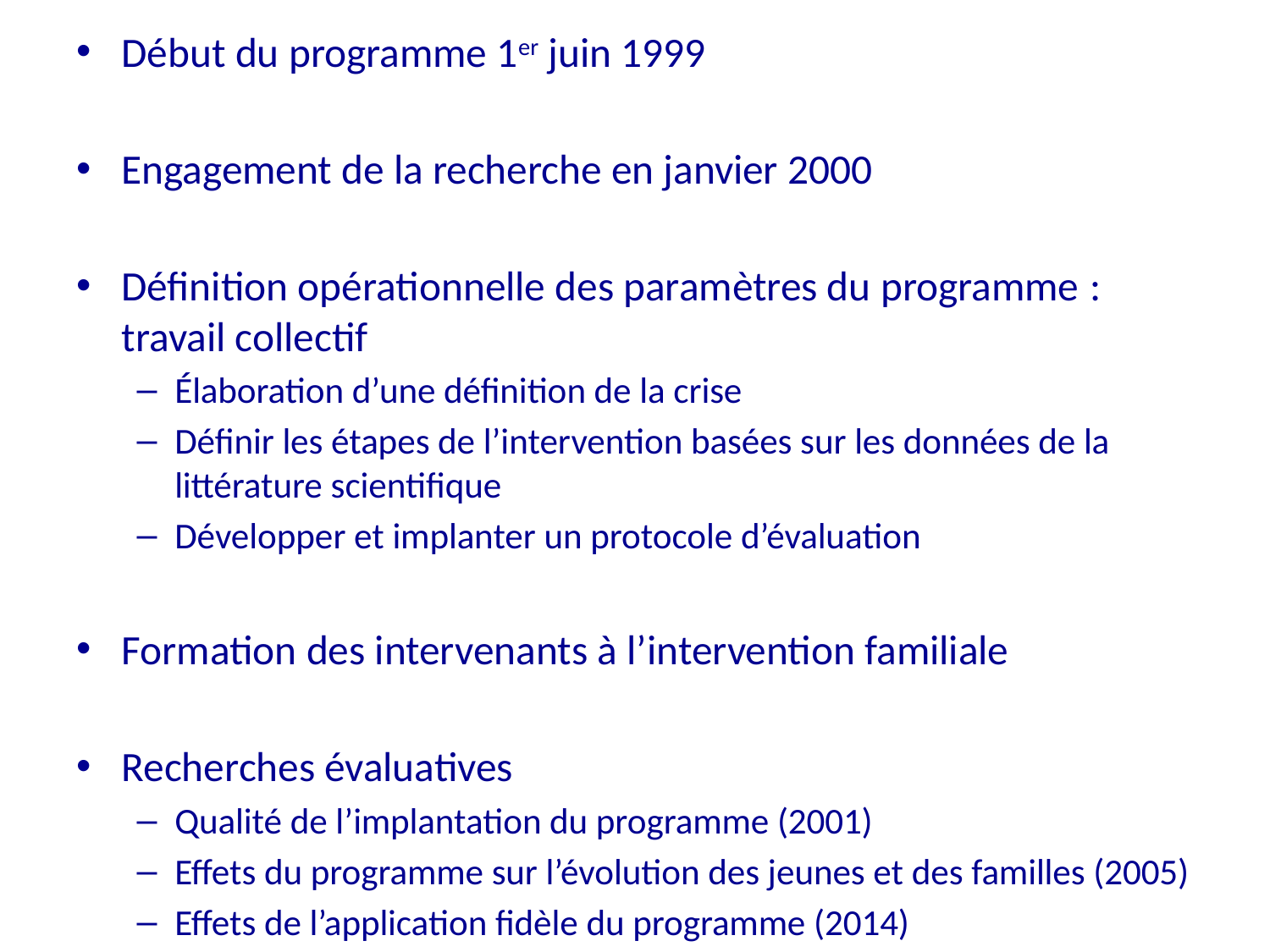

Début du programme 1er juin 1999

Engagement de la recherche en janvier 2000

Définition opérationnelle des paramètres du programme : travail collectif
Élaboration d’une définition de la crise
Définir les étapes de l’intervention basées sur les données de la littérature scientifique
Développer et implanter un protocole d’évaluation

Formation des intervenants à l’intervention familiale

Recherches évaluatives
Qualité de l’implantation du programme (2001)
Effets du programme sur l’évolution des jeunes et des familles (2005)
Effets de l’application fidèle du programme (2014)